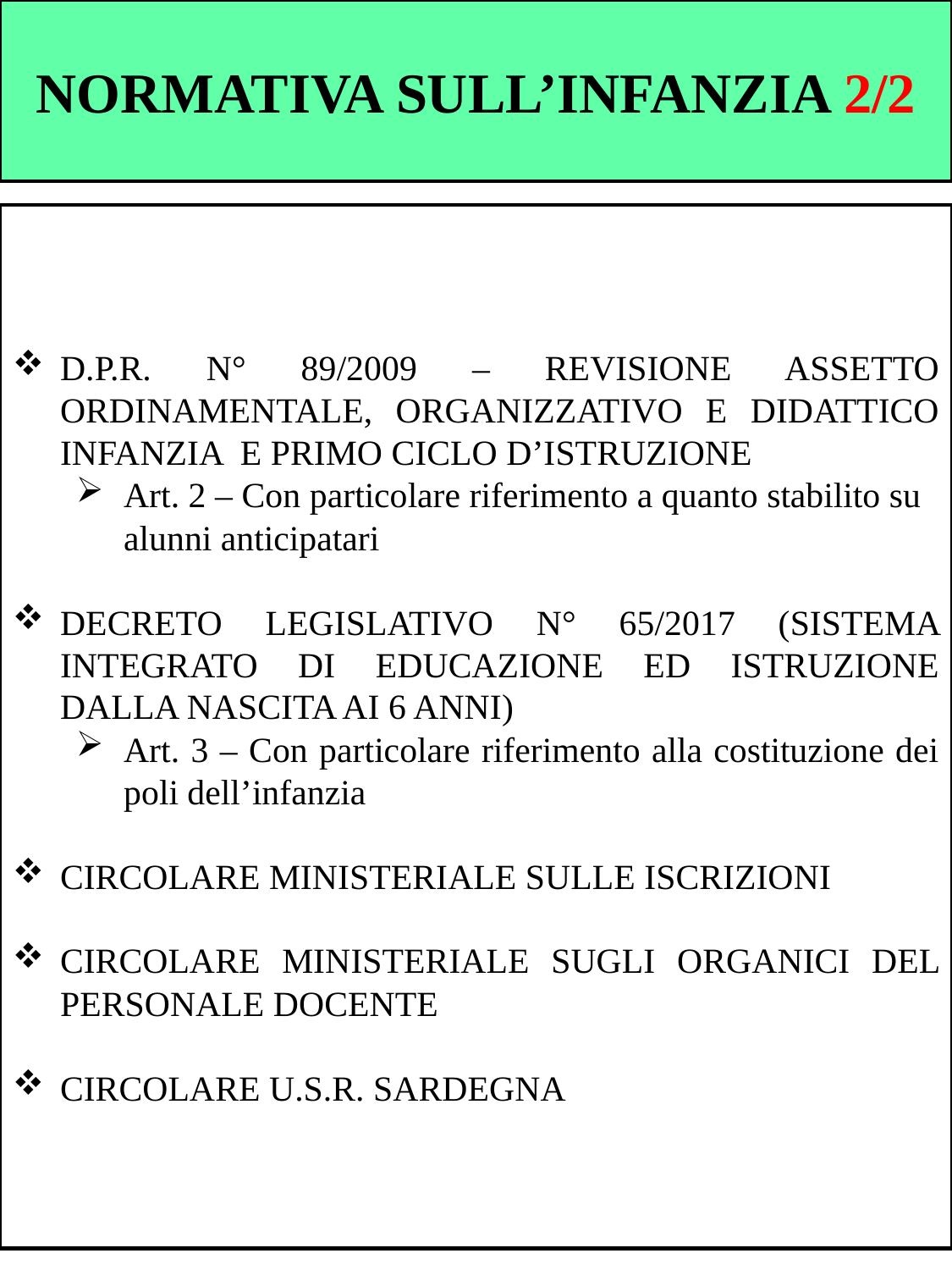

NORMATIVA SULL’INFANZIA 2/2
D.P.R. N° 89/2009 – REVISIONE ASSETTO ORDINAMENTALE, ORGANIZZATIVO E DIDATTICO INFANZIA  E PRIMO CICLO D’ISTRUZIONE
Art. 2 – Con particolare riferimento a quanto stabilito su alunni anticipatari

DECRETO LEGISLATIVO N° 65/2017 (SISTEMA INTEGRATO DI EDUCAZIONE ED ISTRUZIONE DALLA NASCITA AI 6 ANNI)
Art. 3 – Con particolare riferimento alla costituzione dei poli dell’infanzia

CIRCOLARE MINISTERIALE SULLE ISCRIZIONI

CIRCOLARE MINISTERIALE SUGLI ORGANICI DEL PERSONALE DOCENTE

CIRCOLARE U.S.R. SARDEGNA